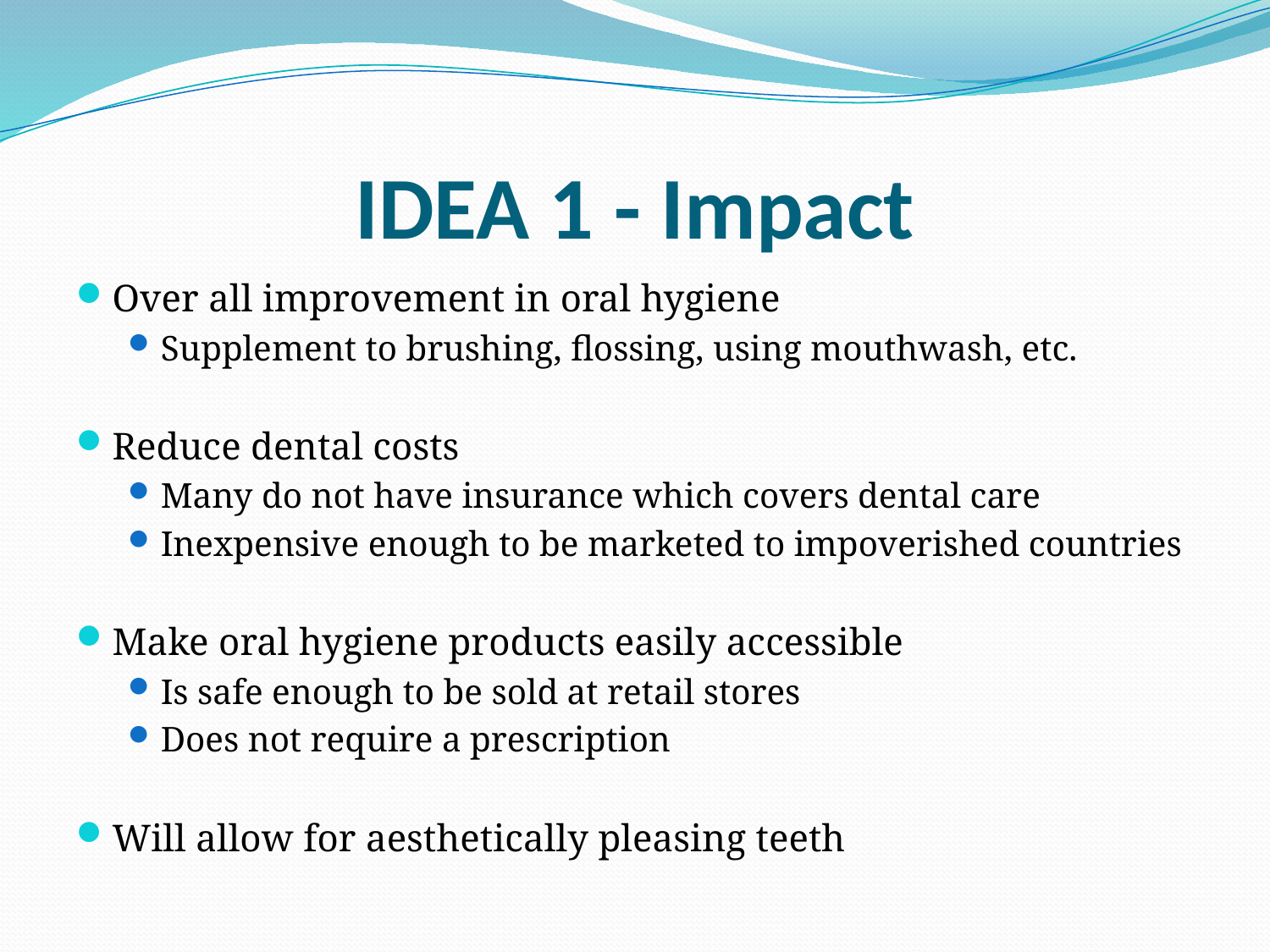

# IDEA 1 - Impact
Over all improvement in oral hygiene
Supplement to brushing, flossing, using mouthwash, etc.

Reduce dental costs
Many do not have insurance which covers dental care
Inexpensive enough to be marketed to impoverished countries

Make oral hygiene products easily accessible
Is safe enough to be sold at retail stores
Does not require a prescription

Will allow for aesthetically pleasing teeth